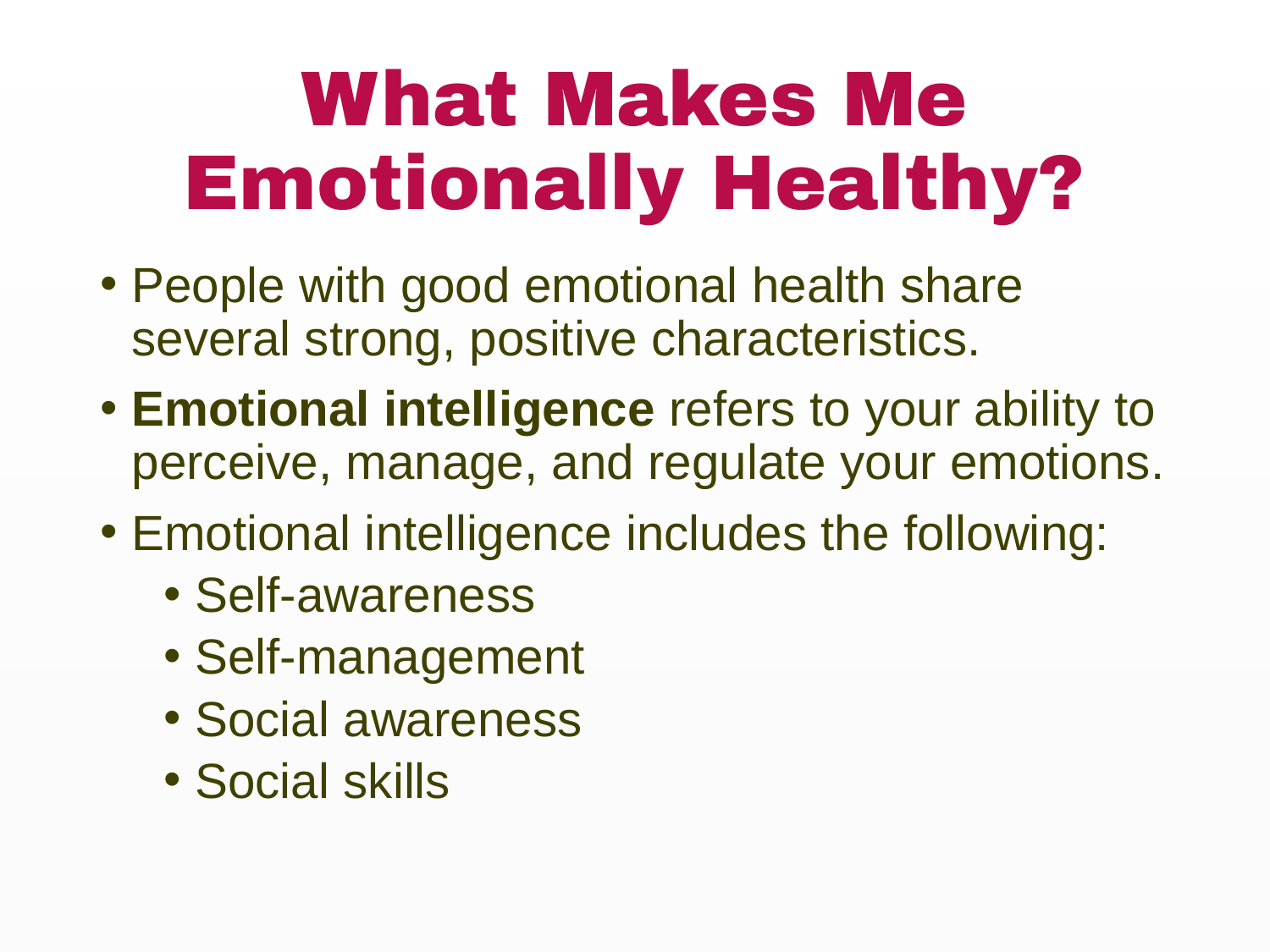

# What Makes Me Emotionally Healthy?
People with good emotional health share several strong, positive characteristics.
Emotional intelligence refers to your ability to perceive, manage, and regulate your emotions.
Emotional intelligence includes the following:
Self-awareness
Self-management
Social awareness
Social skills